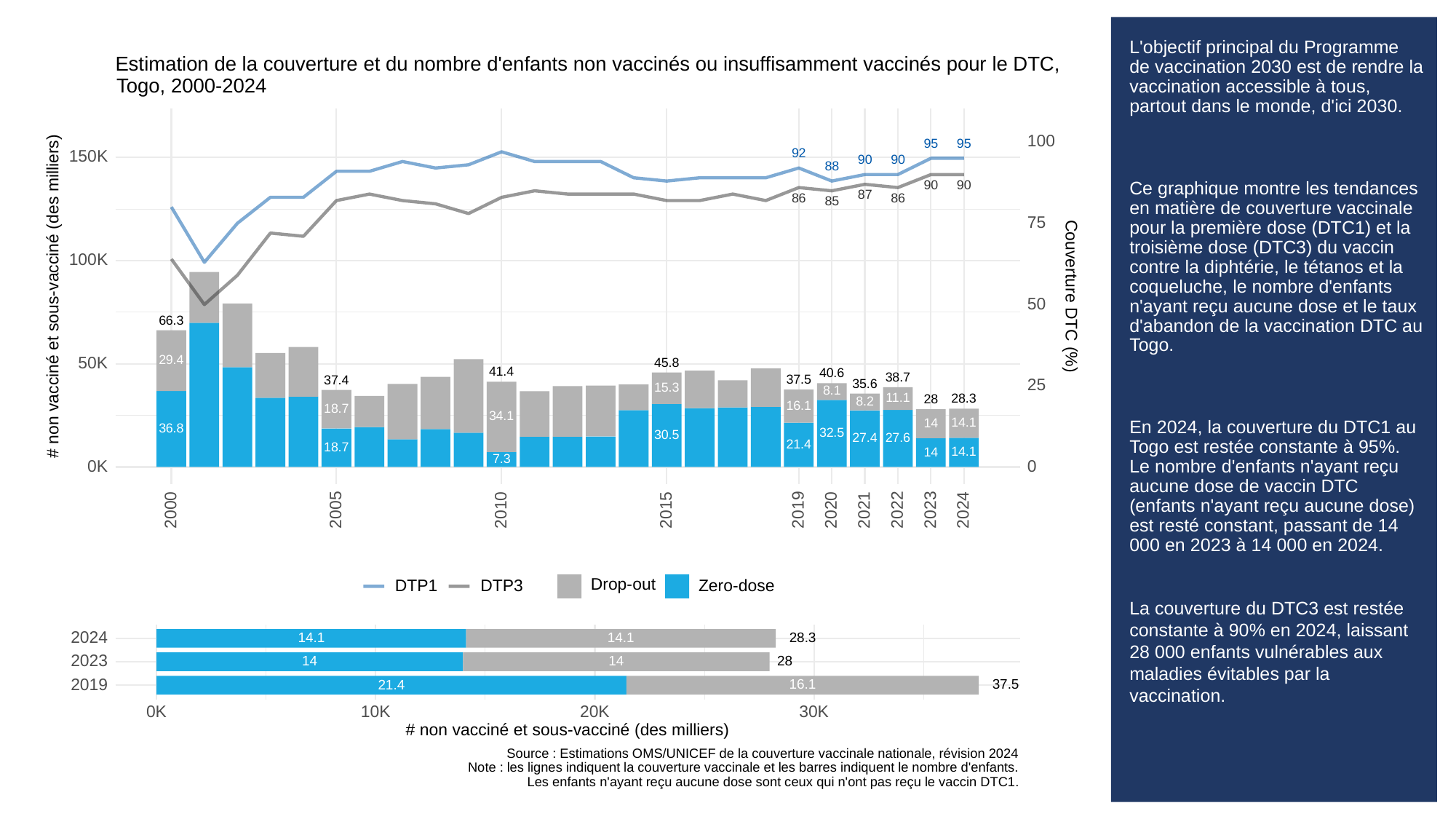

# L'objectif principal du Programme de vaccination 2030 est de rendre la vaccination accessible à tous, partout dans le monde, d'ici 2030.

Ce graphique montre les tendances en matière de couverture vaccinale pour la première dose (DTC1) et la troisième dose (DTC3) du vaccin contre la diphtérie, le tétanos et la coqueluche, le nombre d'enfants n'ayant reçu aucune dose et le taux d'abandon de la vaccination DTC au Togo.

En 2024, la couverture du DTC1 au Togo est restée constante à 95%. Le nombre d'enfants n'ayant reçu aucune dose de vaccin DTC (enfants n'ayant reçu aucune dose) est resté constant, passant de 14 000 en 2023 à 14 000 en 2024.

La couverture du DTC3 est restée constante à 90% en 2024, laissant 28 000 enfants vulnérables aux maladies évitables par la vaccination.

Estimation de la couverture et du nombre d'enfants non vaccinés ou insuffisamment vaccinés pour le DTC,
Togo, 2000-2024

100
95
95
92
150K

90
90

88

90
90
87
86
86
85

75
100K

# non vacciné et sous-vacciné (des milliers)
Couverture DTC (%)
50

66.3

29.4
50K
45.8

41.4

40.6

38.7
37.5
37.4

35.6
25

15.3

8.1

11.1
28.3
28

8.2

16.1

18.7

34.1

14.1
14

36.8

32.5

30.5

27.6
27.4

21.4
18.7
14.1
14

7.3
0K
0

2023
2000
2005
2010
2015
2019
2020
2021
2022
2024

Drop-out
DTP3
Zero-dose
DTP1

2024
28.3
14.1
14.1

2023
28
14
14

2019
37.5
16.1
21.4

30K
0K
10K
20K
# non vacciné et sous-vacciné (des milliers)
Source : Estimations OMS/UNICEF de la couverture vaccinale nationale, révision 2024
Note : les lignes indiquent la couverture vaccinale et les barres indiquent le nombre d'enfants.
Les enfants n'ayant reçu aucune dose sont ceux qui n'ont pas reçu le vaccin DTC1.